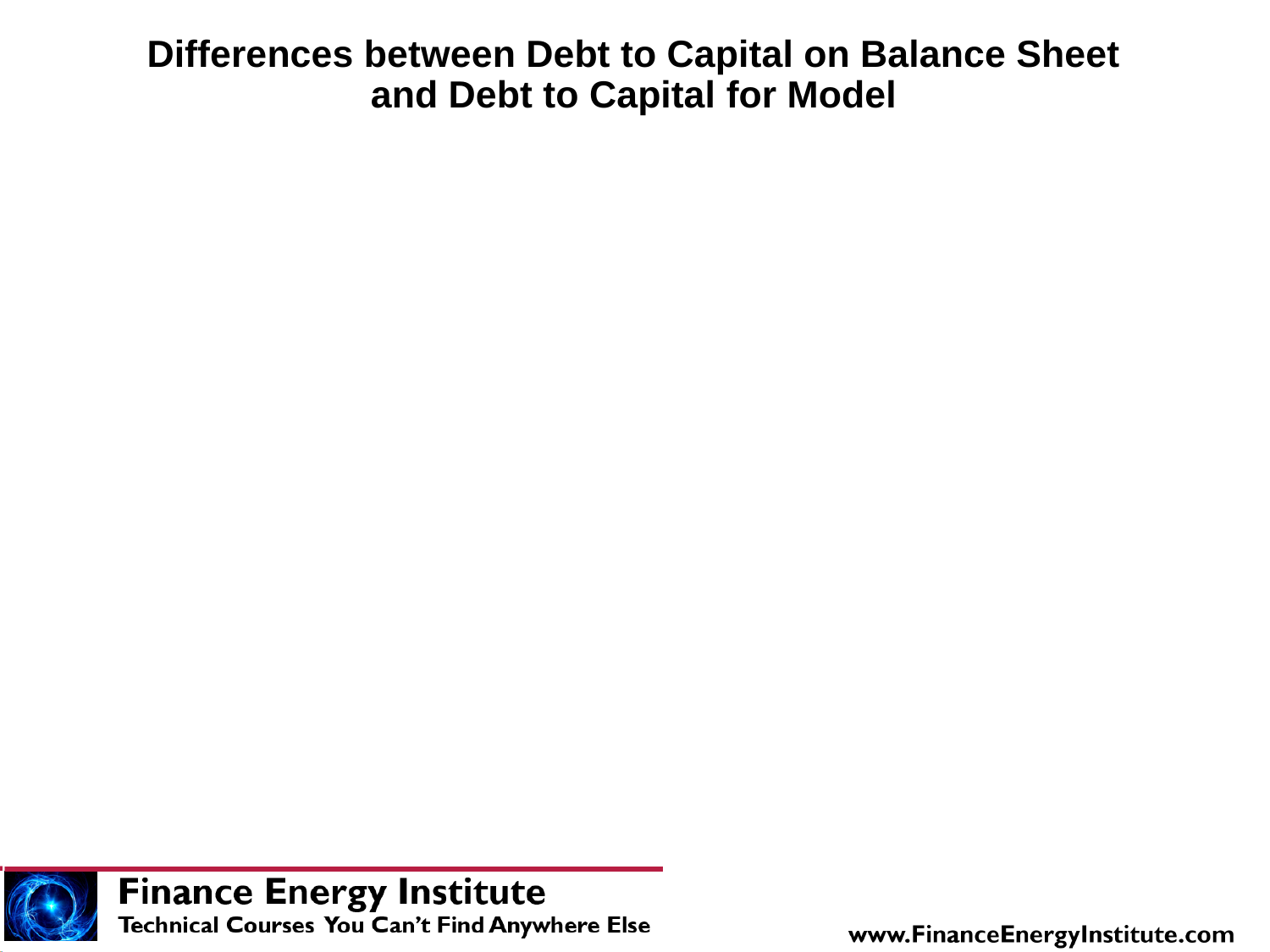

# Differences between Debt to Capital on Balance Sheet and Debt to Capital for Model